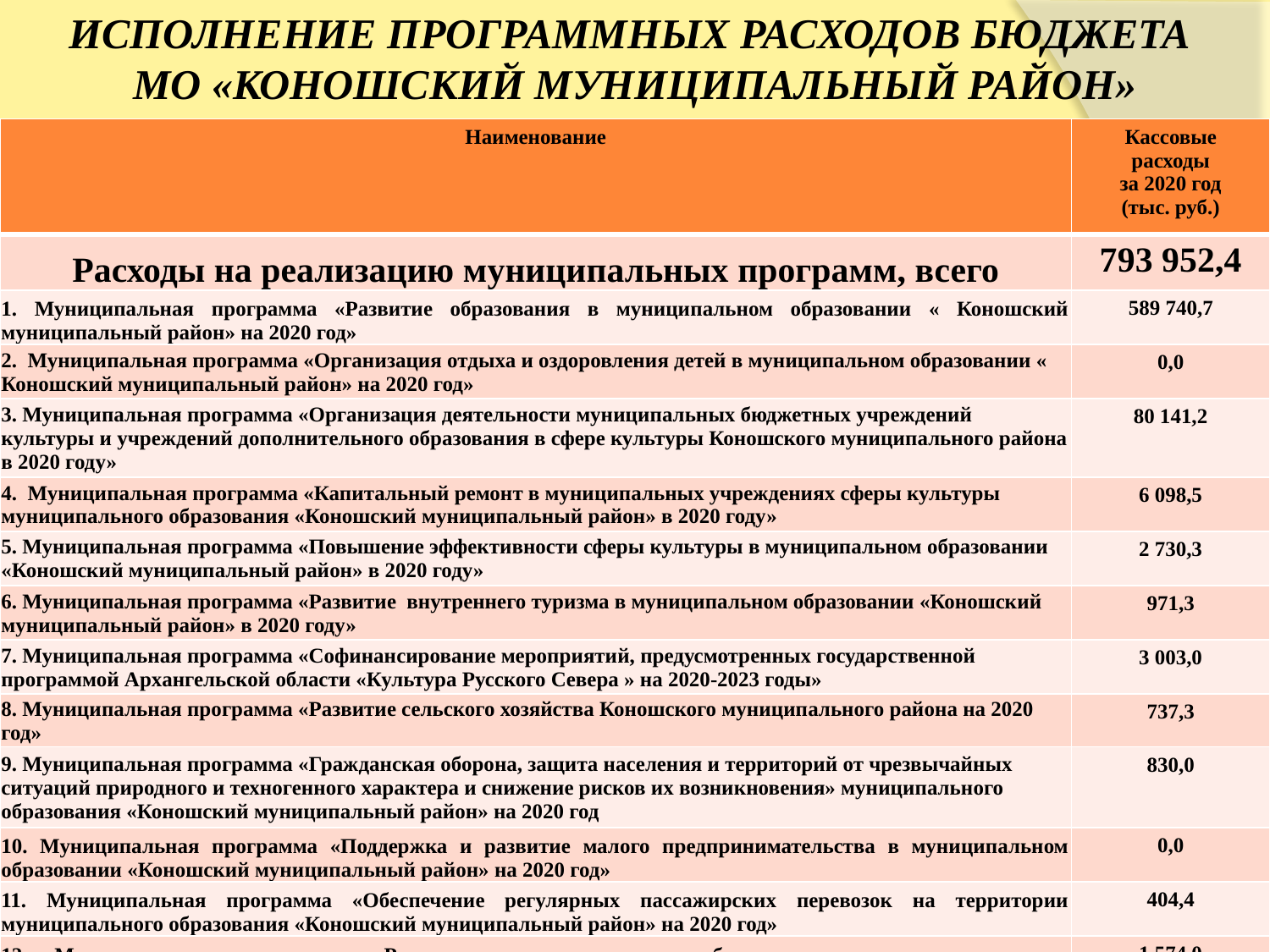

# ИСПОЛНЕНИЕ ПРОГРАММНЫХ РАСХОДОВ БЮДЖЕТА МО «КОНОШСКИЙ МУНИЦИПАЛЬНЫЙ РАЙОН»
ИСПОЛНЕНИЕ ПРОГРАММНЫХ РАСХОДОВ БЮДЖЕТА
МО «КОНОШСКИЙ МУНИЦИПАЛЬНЫЙ РАЙОН»
| Наименование | Кассовые расходы за 2020 год (тыс. руб.) |
| --- | --- |
| Расходы на реализацию муниципальных программ, всего | 793 952,4 |
| 1. Муниципальная программа «Развитие образования в муниципальном образовании « Коношский муниципальный район» на 2020 год» | 589 740,7 |
| 2. Муниципальная программа «Организация отдыха и оздоровления детей в муниципальном образовании « Коношский муниципальный район» на 2020 год» | 0,0 |
| 3. Муниципальная программа «Организация деятельности муниципальных бюджетных учреждений культуры и учреждений дополнительного образования в сфере культуры Коношского муниципального района в 2020 году» | 80 141,2 |
| 4. Муниципальная программа «Капитальный ремонт в муниципальных учреждениях сферы культуры муниципального образования «Коношский муниципальный район» в 2020 году» | 6 098,5 |
| 5. Муниципальная программа «Повышение эффективности сферы культуры в муниципальном образовании «Коношский муниципальный район» в 2020 году» | 2 730,3 |
| 6. Муниципальная программа «Развитие внутреннего туризма в муниципальном образовании «Коношский муниципальный район» в 2020 году» | 971,3 |
| 7. Муниципальная программа «Софинансирование мероприятий, предусмотренных государственной программой Архангельской области «Культура Русского Севера » на 2020-2023 годы» | 3 003,0 |
| 8. Муниципальная программа «Развитие сельского хозяйства Коношского муниципального района на 2020 год» | 737,3 |
| 9. Муниципальная программа «Гражданская оборона, защита населения и территорий от чрезвычайных ситуаций природного и техногенного характера и снижение рисков их возникновения» муниципального образования «Коношский муниципальный район» на 2020 год | 830,0 |
| 10. Муниципальная программа «Поддержка и развитие малого предпринимательства в муниципальном образовании «Коношский муниципальный район» на 2020 год» | 0,0 |
| 11. Муниципальная программа «Обеспечение регулярных пассажирских перевозок на территории муниципального образования «Коношский муниципальный район» на 2020 год» | 404,4 |
| 12. Муниципальная программа «Развитие территориального общественного самоуправления в муниципальном образовании «Коношский муниципальный район» на 2020 год» | 1 574,0 |
| 13. Муниципальная программа «Адресная социальная помощь гражданам, находящимся в трудной жизненной ситуации, в 2020 году» | 0,00 |
| 14.Муниципальная программа «Улучшение условий и охраны труда в муниципальном образовании «Коношский муниципальный район» на 2020 год» | 3,0 |
| 15. Муниципальная программа «Энергосбережение и повышение энергетической эффективности муниципального образования «Коношский муниципальный район» на 2014-2020 годы» | 0,0 |
| 16. Муниципальная программа «Предоставление земельных участков многодетным гражданам на территории Коношского района в 2020 году» | 0,0 |
| 17. Муниципальная программа «Развитие жилищно-коммунального хозяйства муниципального образования «Коношский муниципальный район» на 2020 год» | 17 690,8 |
| 18. Муниципальная программа «Строительство на территории муниципального образования «Коношский муниципальный район» в 2020 году» | 19 283,2 |
| 19. Муниципальная программа муниципального образования «Коношский муниципальный район» «Доступная среда» на 2020 год | 70,0 |
| 20. Муниципальная программа «Социализация детей-сирот и детей, оставшихся без попечения родителей, на 2020 год» | 7 928,9 |
| 21. Муниципальная программа «Развитие дорожной сети, повышение безопасности дорожного движения в муниципальном образовании «Коношский муниципальный район» на 2020 год» | 20 076,8 |
| 22. Муниципальная программа «Дом для молодой семьи в муниципальном образовании «Коношский муниципальный район» на 2020 год" | 970,2 |
| 23. Муниципальная программа «Трудовая молодежь Коношского муниципального района на 2020 год» | 63,2 |
| 24. Муниципальная программа «Профилактика безнадзорности и правонарушений несовершеннолетних на территории муниципального образования «Коношский муниципальный район» на 2020 год» | 26,8 |
| 25. Муниципальная программа «Развитие массовой физической культуры и спорта в Коношском муниципальном районе на 2020 год» | 450,0 |
| 26. Муниципальная программа «Территория молодежи - территория развития Коношского муниципального района на 2020 год» | 179,0 |
| 27. Муниципальная программа «Развитие архивного дела в муниципальном образовании «Коношский муниципальный район» на 2020 год» | 50,0 |
| 28. Муниципальная программа МО «Коношский муниципальный район» «Управление муниципальными финансами и муниципальным долгом на 2020 год» | 29 346,5 |
| 29. Муниципальная программа «Формирование комфортной (современной) городской среды МО «Коношский муниципальный район» на 2018-2024 годы» | 11 583,3 |